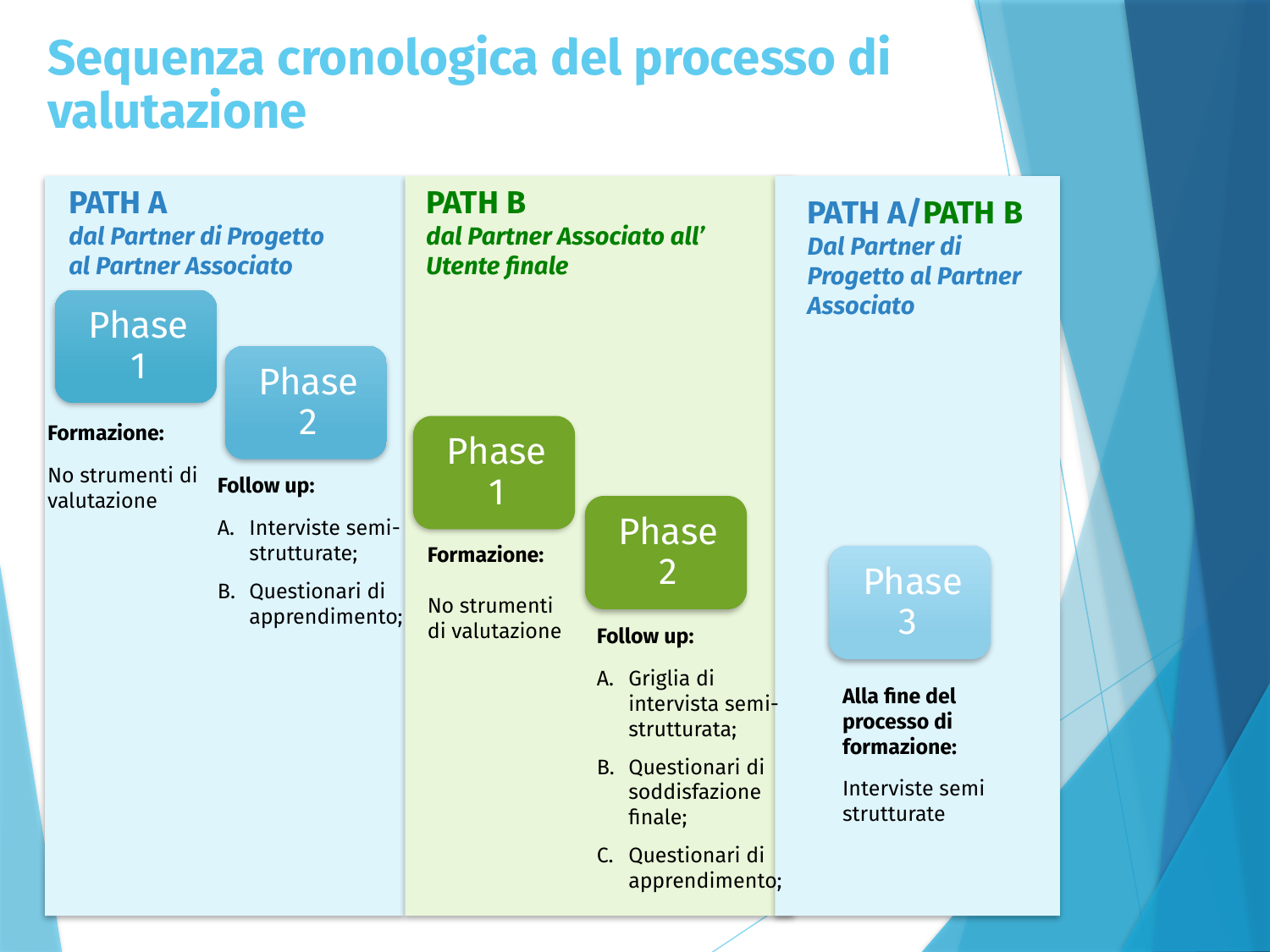

# Sequenza cronologica del processo di valutazione

PATH A
dal Partner di Progetto
al Partner Associato

PATH B
dal Partner Associato all’ Utente finale

PATH A/PATH B
Dal Partner di Progetto al Partner Associato
Phase 1
Phase 2
Phase 1
Phase 2
Phase 3
Formazione:

No strumenti di valutazione
Follow up:

Interviste semi-strutturate;

Questionari di apprendimento;

Formazione:

No strumenti di valutazione

Follow up:

Griglia di intervista semi-strutturata;

Questionari di soddisfazione finale;

Questionari di apprendimento;
Alla fine del processo di formazione:

Interviste semi strutturate